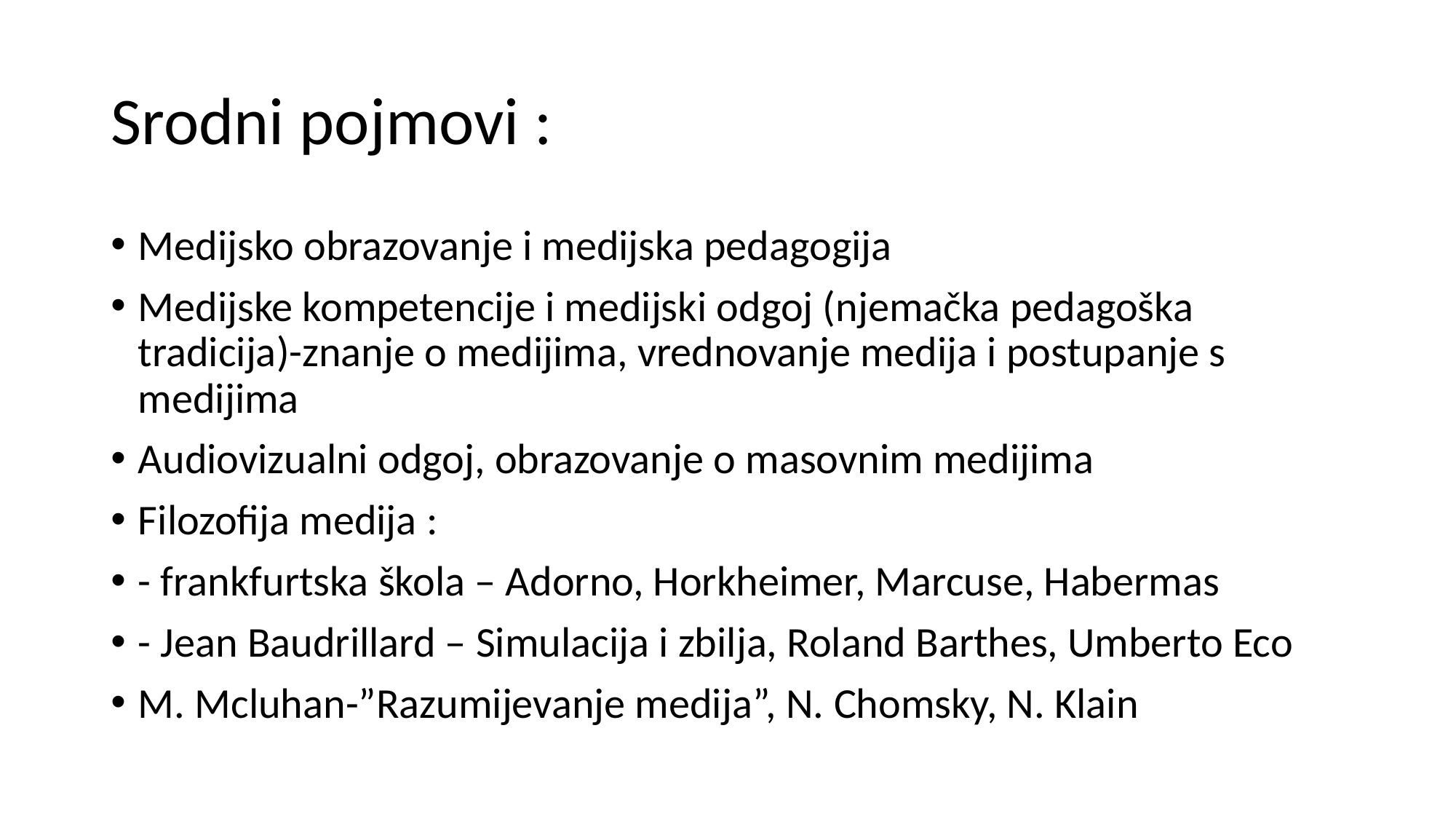

# Srodni pojmovi :
Medijsko obrazovanje i medijska pedagogija
Medijske kompetencije i medijski odgoj (njemačka pedagoška tradicija)-znanje o medijima, vrednovanje medija i postupanje s medijima
Audiovizualni odgoj, obrazovanje o masovnim medijima
Filozofija medija :
- frankfurtska škola – Adorno, Horkheimer, Marcuse, Habermas
- Jean Baudrillard – Simulacija i zbilja, Roland Barthes, Umberto Eco
M. Mcluhan-”Razumijevanje medija”, N. Chomsky, N. Klain